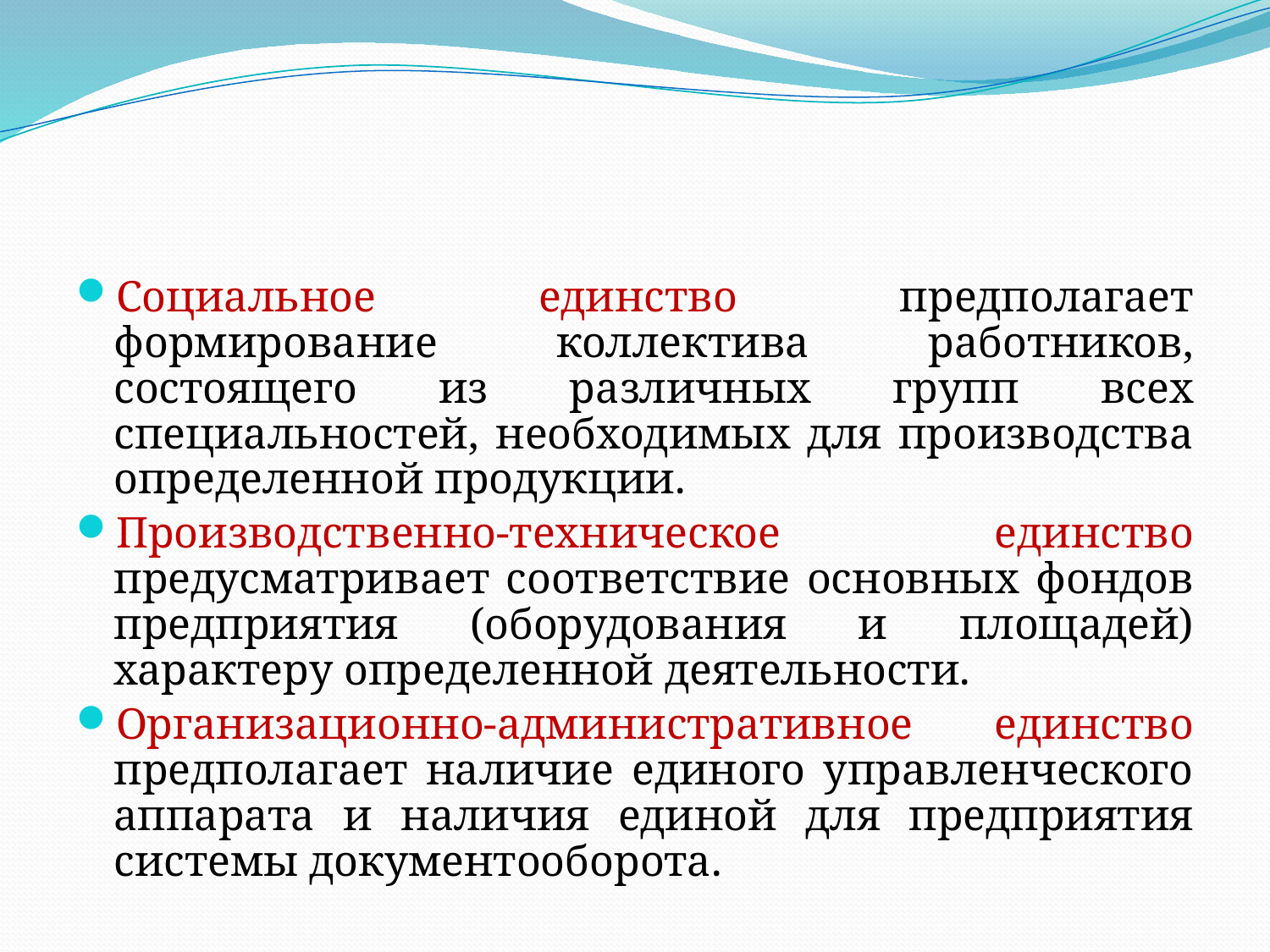

Социальное единство предполагает формирование коллектива работников, состоящего из различных групп всех специальностей, необходимых для производства определенной продукции.
Производственно-техническое единство предусматривает соответствие основных фондов предприятия (оборудования и площадей) характеру определенной деятельности.
Организационно-административное единство предполагает наличие единого управленческого аппарата и наличия единой для предприятия системы документооборота.